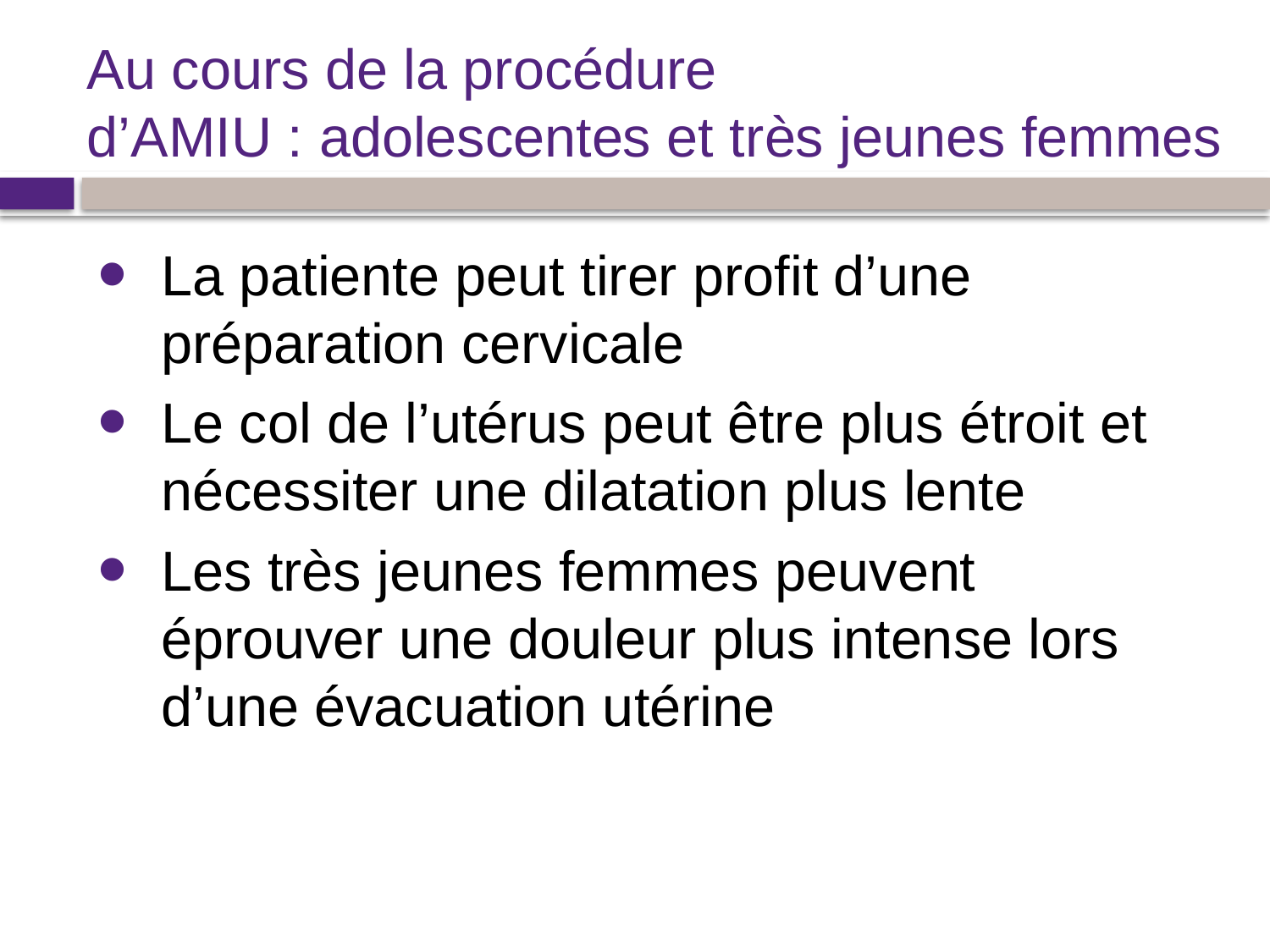

# Au cours de la procédure d’AMIU : adolescentes et très jeunes femmes
La patiente peut tirer profit d’une préparation cervicale
Le col de l’utérus peut être plus étroit et nécessiter une dilatation plus lente
Les très jeunes femmes peuvent éprouver une douleur plus intense lors d’une évacuation utérine